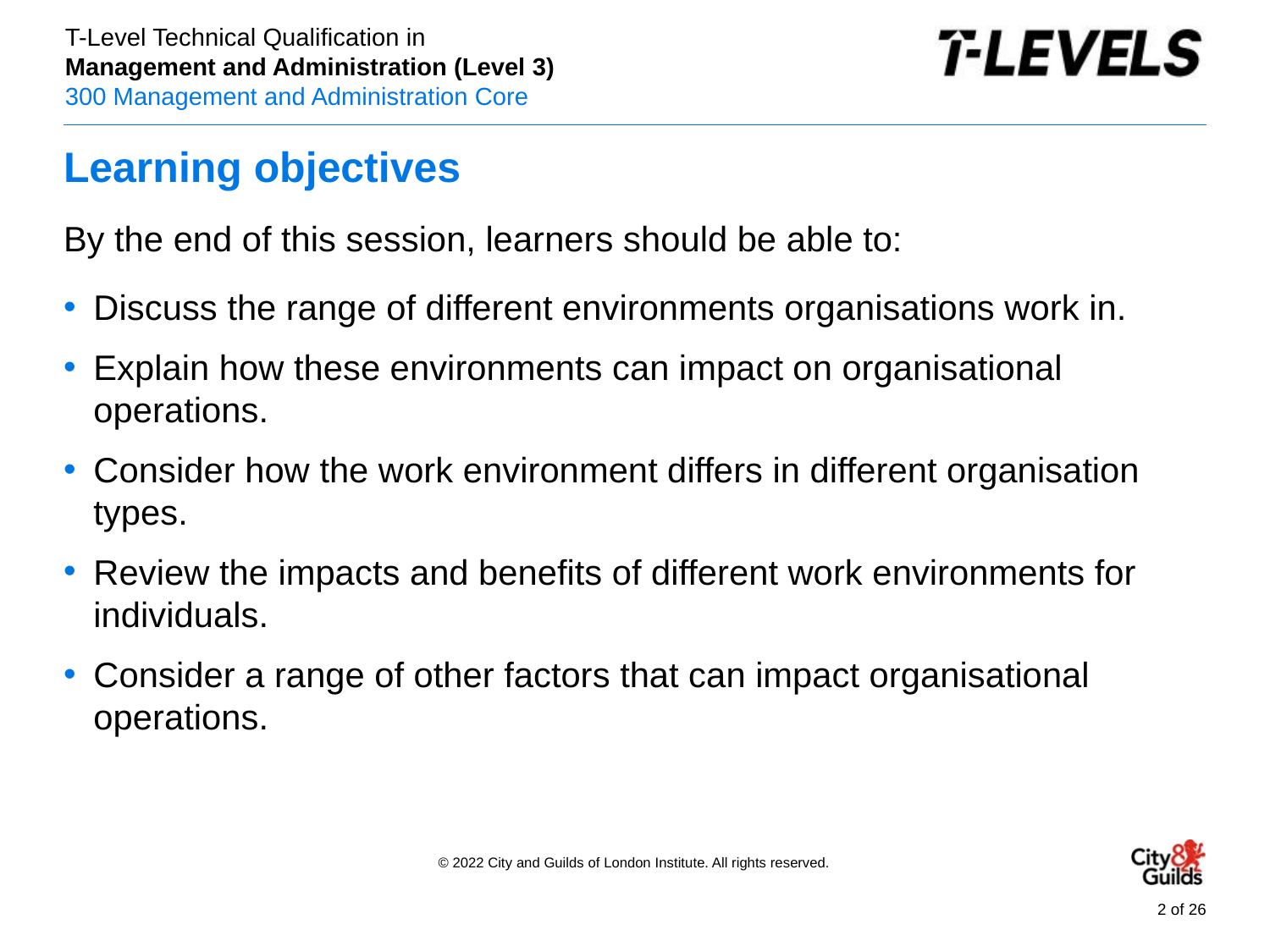

# Learning objectives
By the end of this session, learners should be able to:
Discuss the range of different environments organisations work in.
Explain how these environments can impact on organisational operations.
Consider how the work environment differs in different organisation types.
Review the impacts and benefits of different work environments for individuals.
Consider a range of other factors that can impact organisational operations.